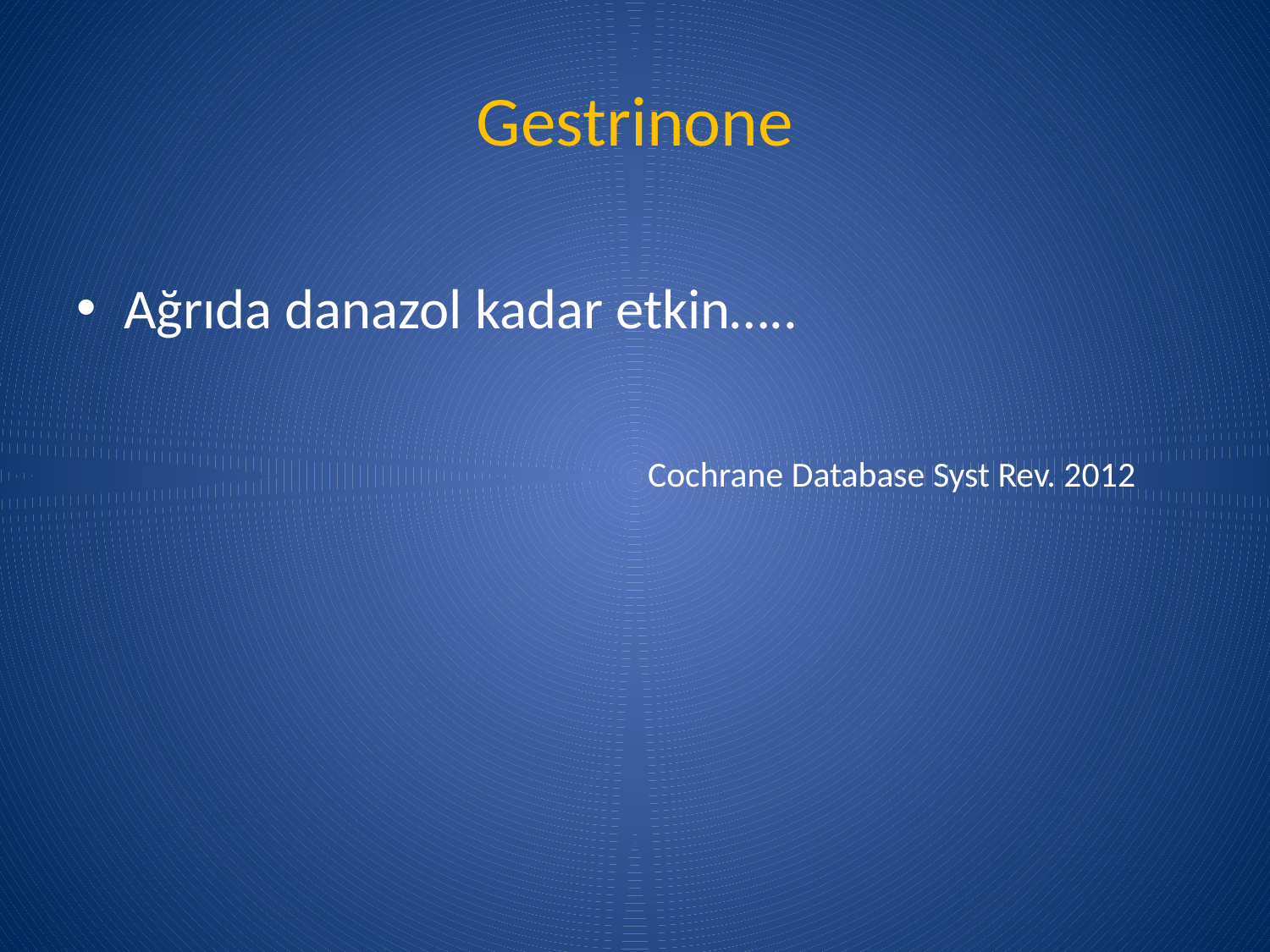

# Gestrinone
Ağrıda danazol kadar etkin…..

                                             Cochrane Database Syst Rev. 2012